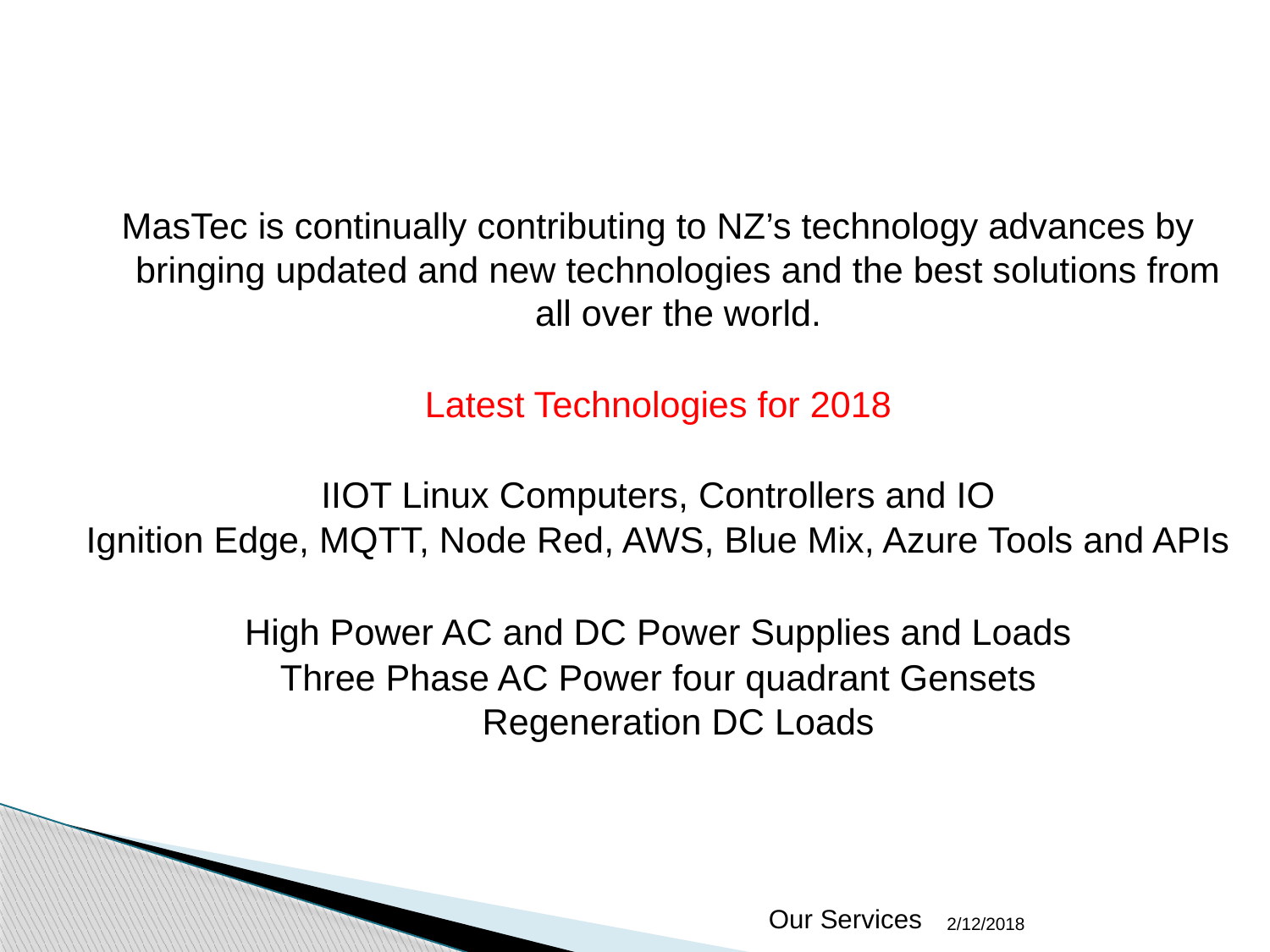

MasTec is continually contributing to NZ’s technology advances by bringing updated and new technologies and the best solutions from all over the world.

Latest Technologies for 2018
IIOT Linux Computers, Controllers and IO
Ignition Edge, MQTT, Node Red, AWS, Blue Mix, Azure Tools and APIs

High Power AC and DC Power Supplies and Loads
Three Phase AC Power four quadrant Gensets
Regeneration DC Loads

Our Services
2/12/2018